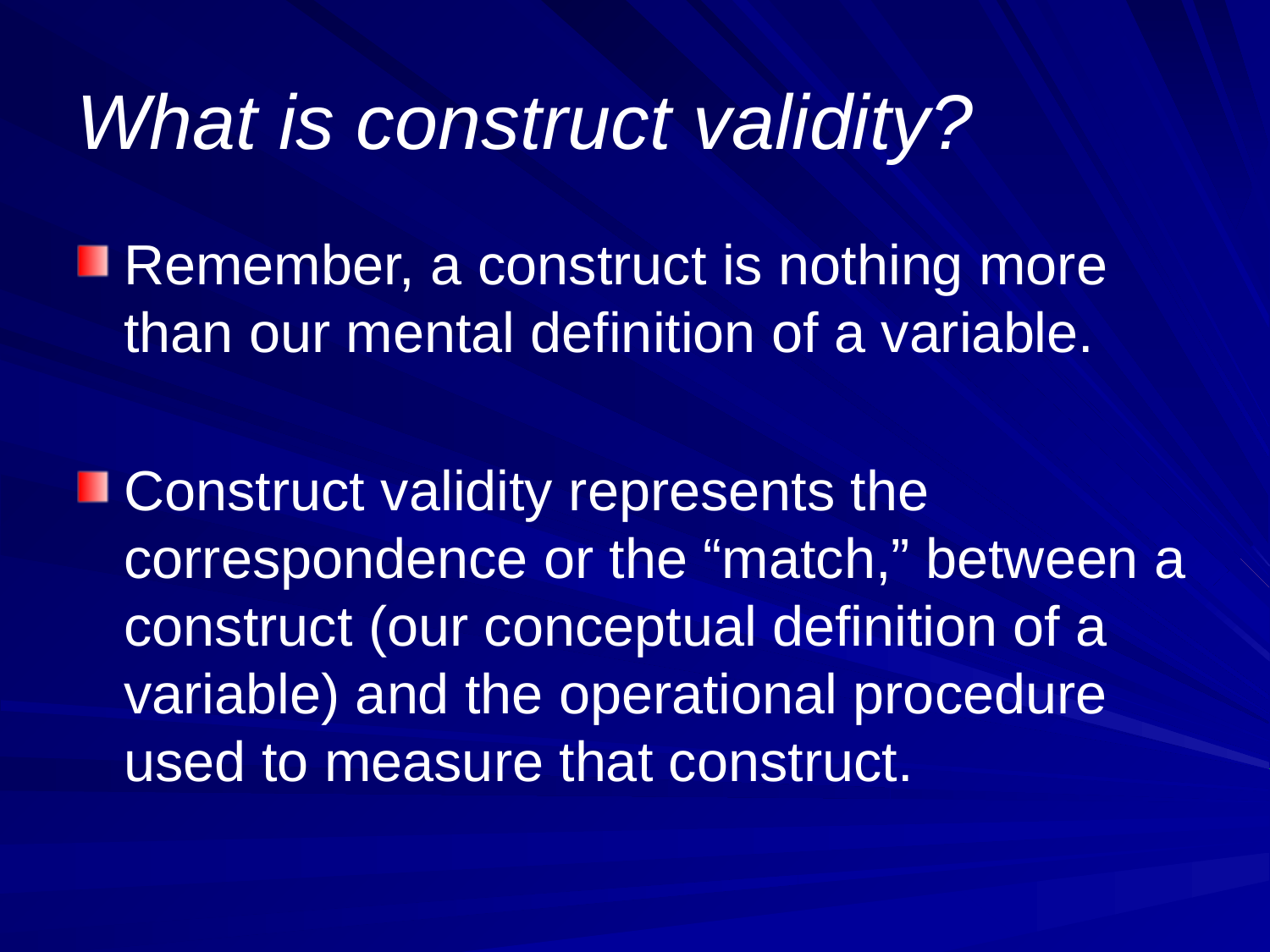

# What is construct validity?
Remember, a construct is nothing more than our mental definition of a variable.

Construct validity represents the correspondence or the “match,” between a construct (our conceptual definition of a variable) and the operational procedure used to measure that construct.